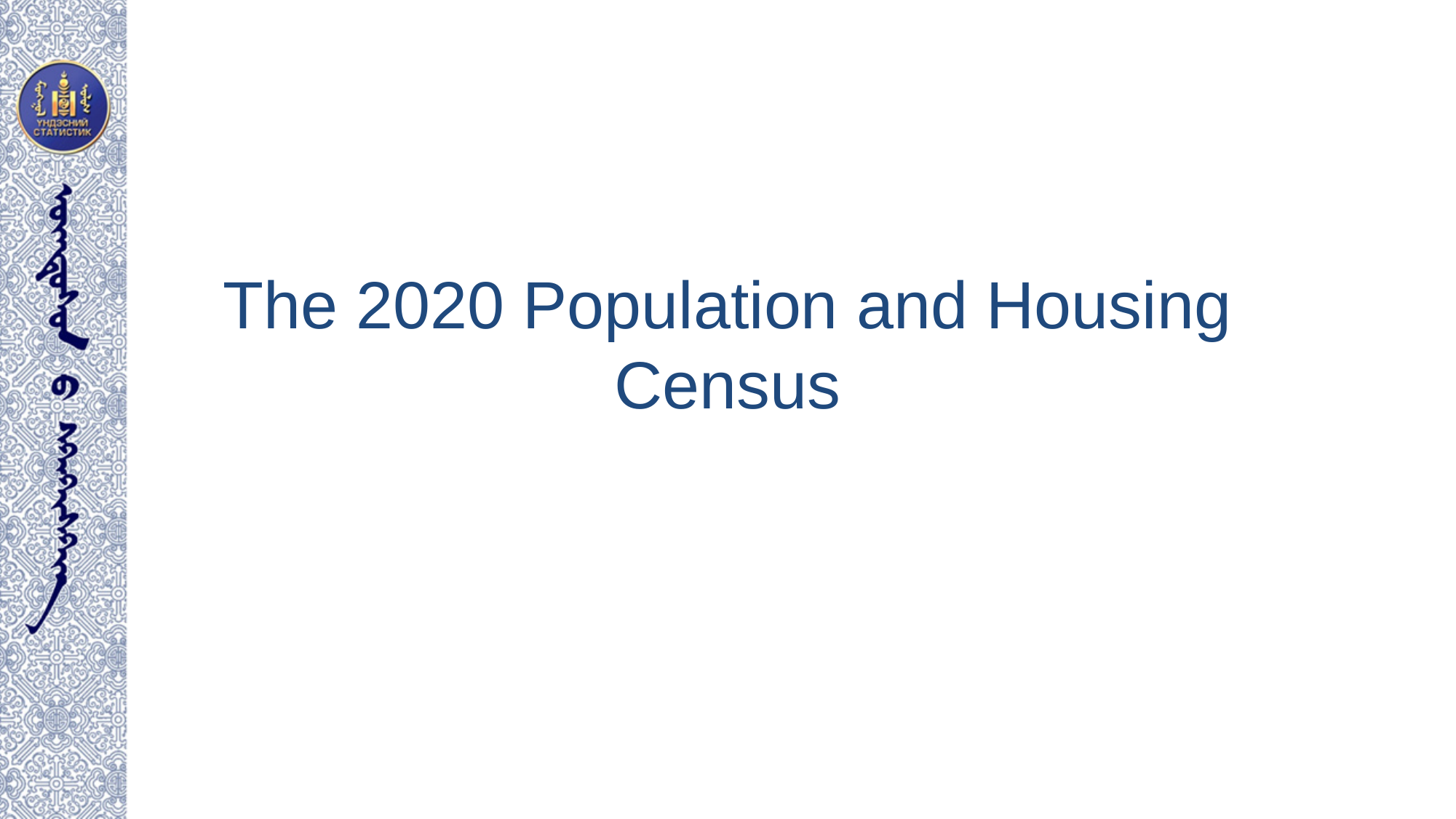

# The 2020 Population and Housing Census